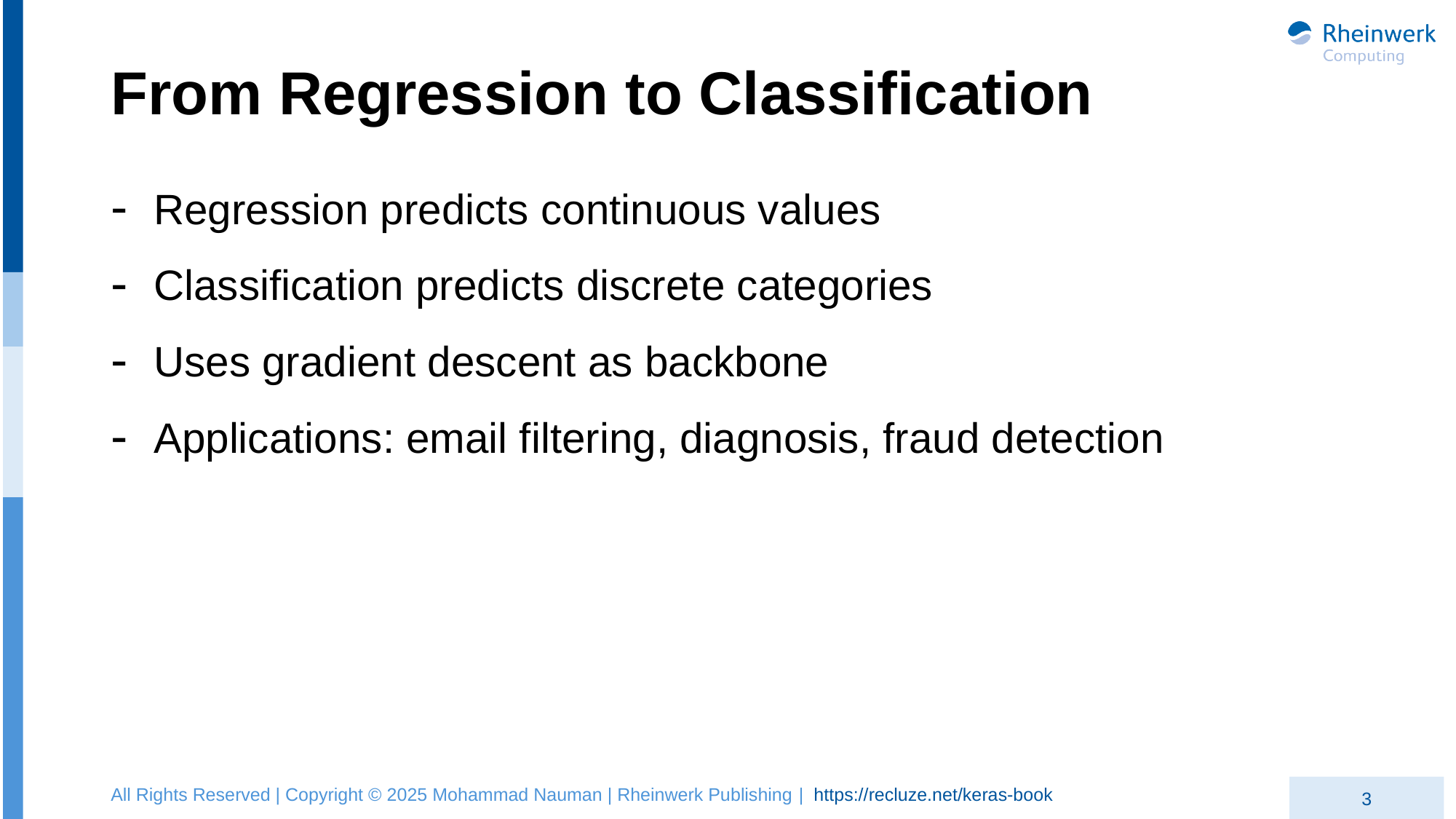

# From Regression to Classification
Regression predicts continuous values
Classification predicts discrete categories
Uses gradient descent as backbone
Applications: email filtering, diagnosis, fraud detection